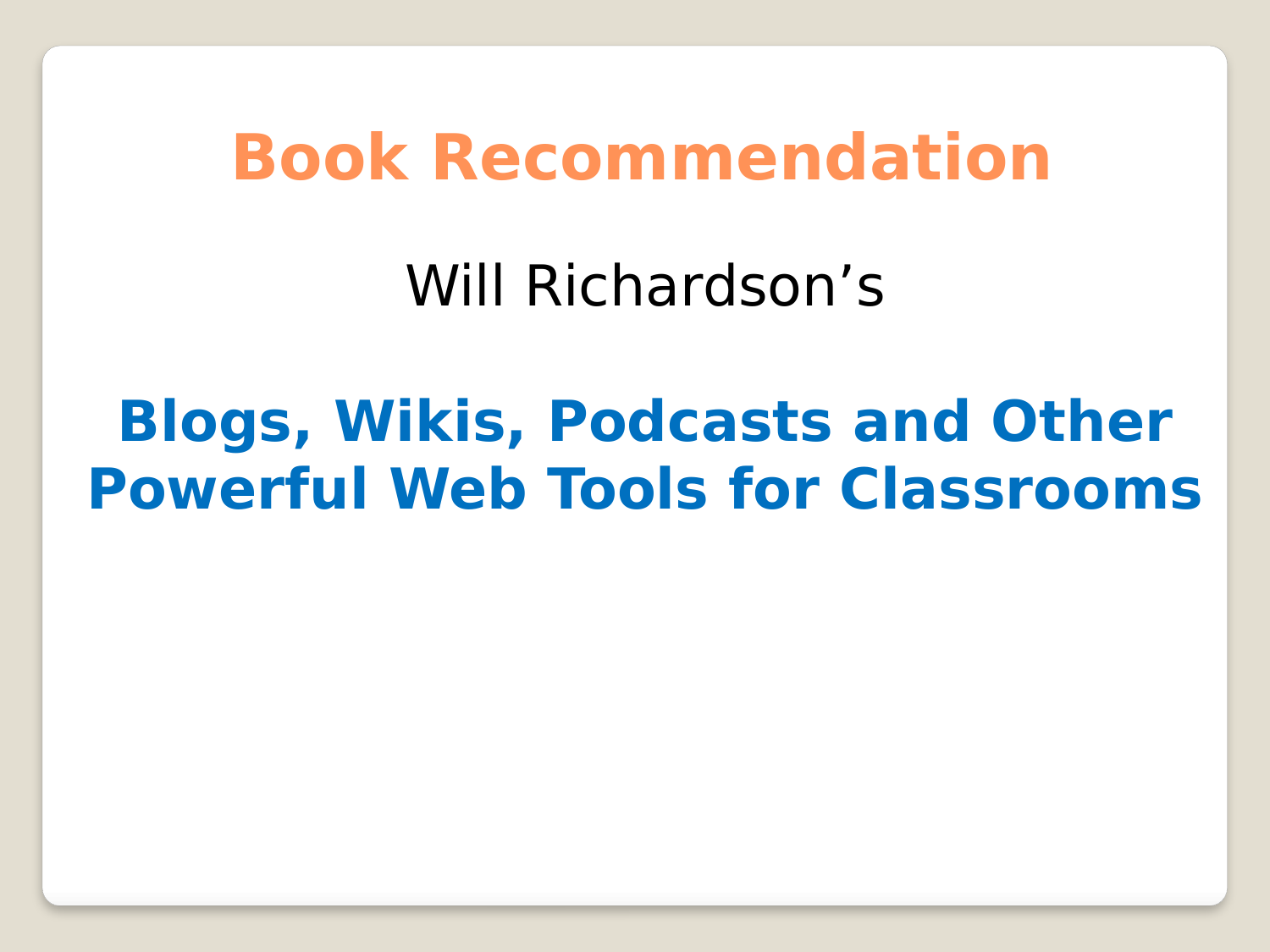

Book Recommendation
Will Richardson’s

Blogs, Wikis, Podcasts and Other Powerful Web Tools for Classrooms